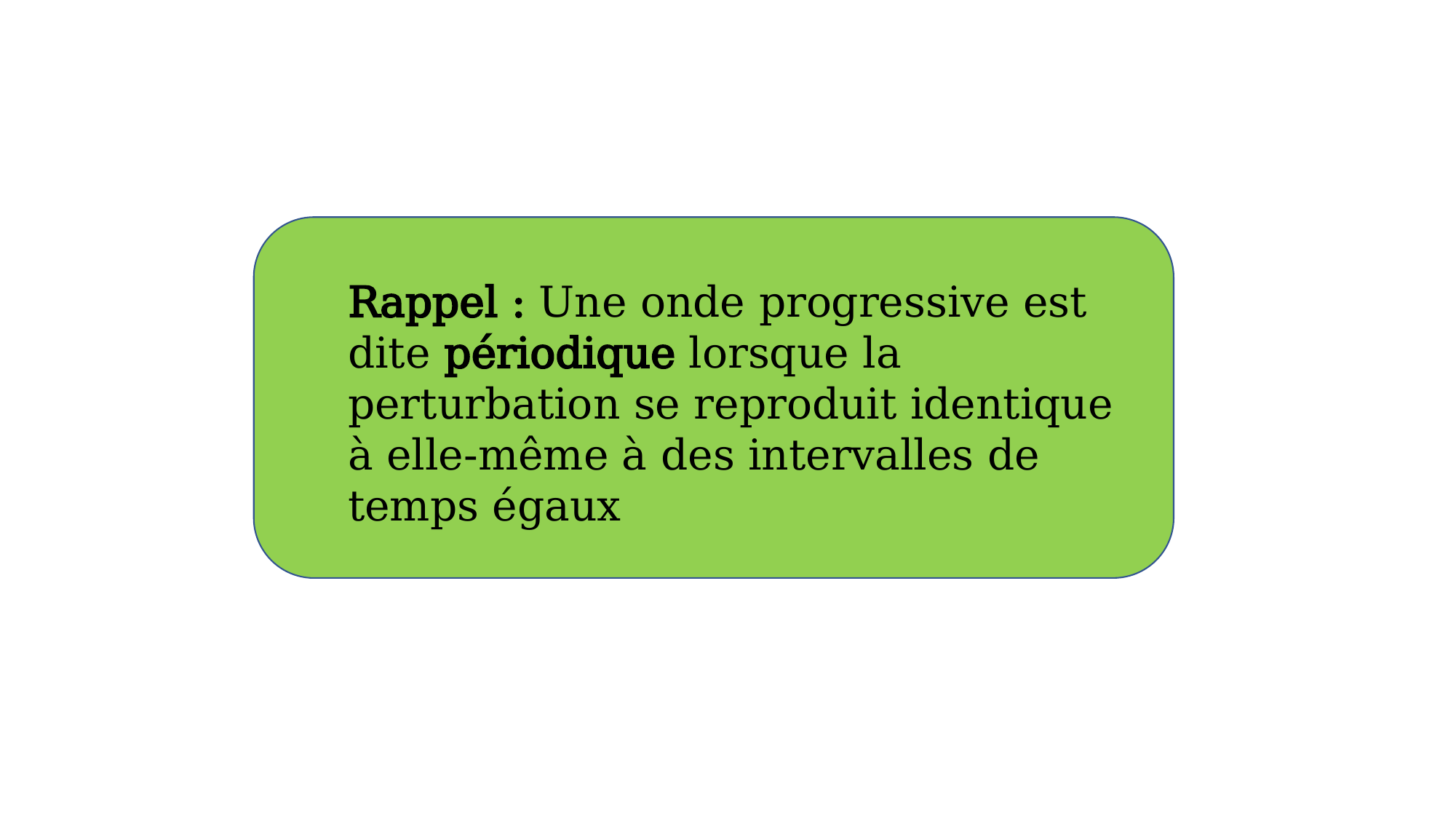

Rappel : Une onde progressive est dite périodique lorsque la perturbation se reproduit identique à elle-même à des intervalles de temps égaux